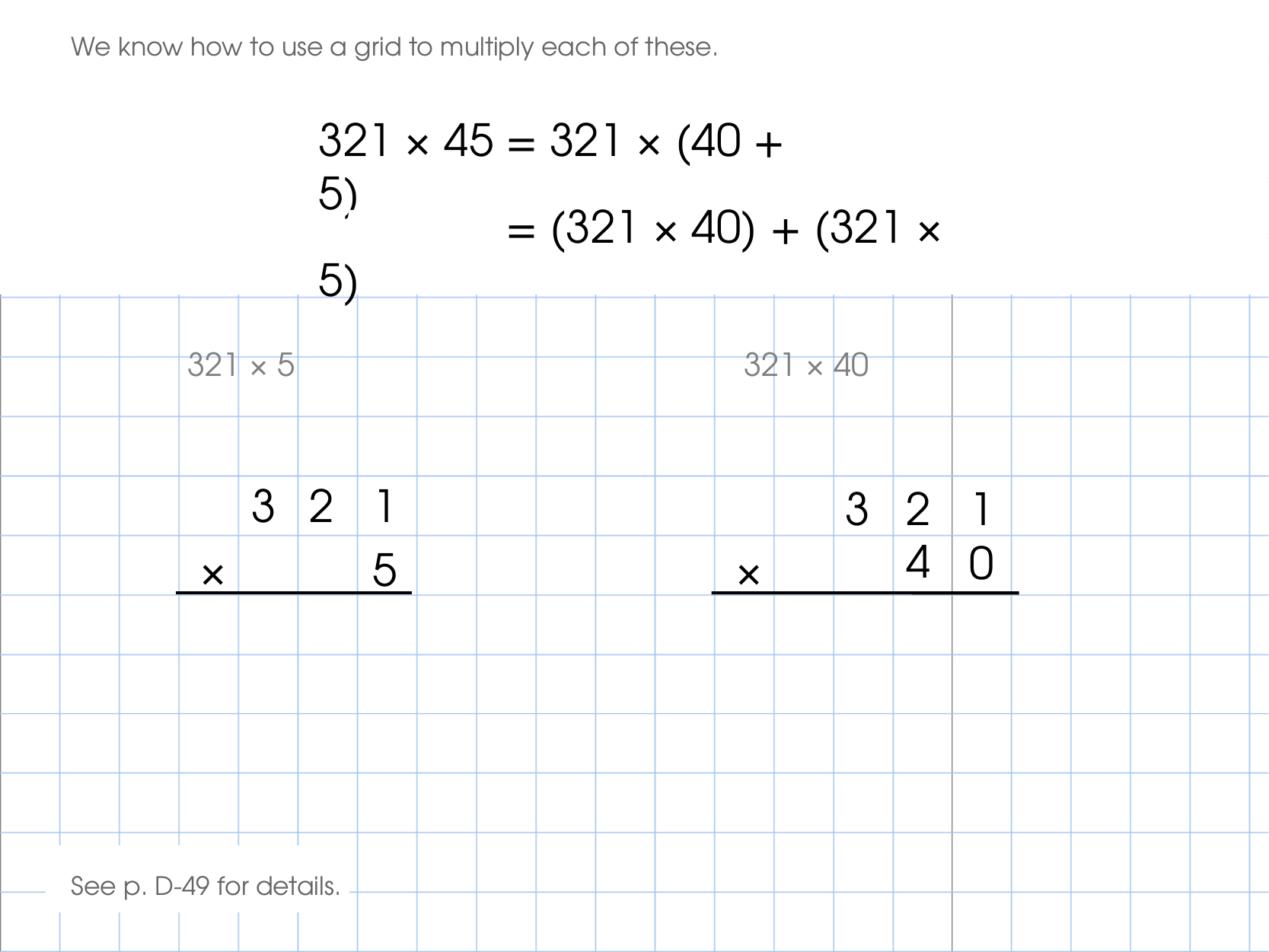

We know how to use a grid to multiply each of these.
321 × 45 = 321 × (40 + 5)
456 × 34 = (321 × 40) + (321 × 5)
321 × 5
321 × 40
3
2
1
×
5
3
2
1
4
0
×

See p. D-49 for details.